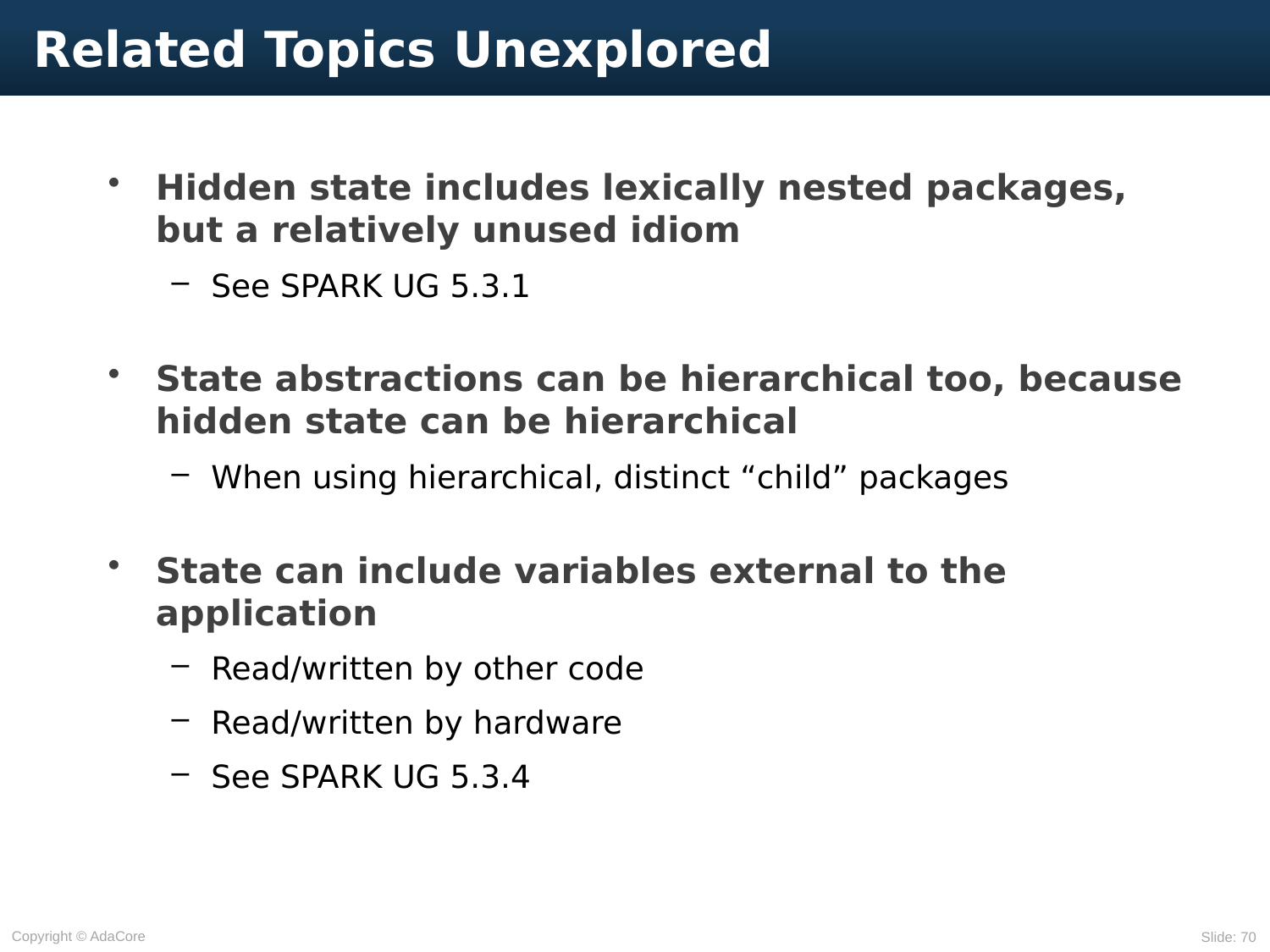

# Related Topics Unexplored
Hidden state includes lexically nested packages, but a relatively unused idiom
See SPARK UG 5.3.1
State abstractions can be hierarchical too, because hidden state can be hierarchical
When using hierarchical, distinct “child” packages
State can include variables external to the application
Read/written by other code
Read/written by hardware
See SPARK UG 5.3.4